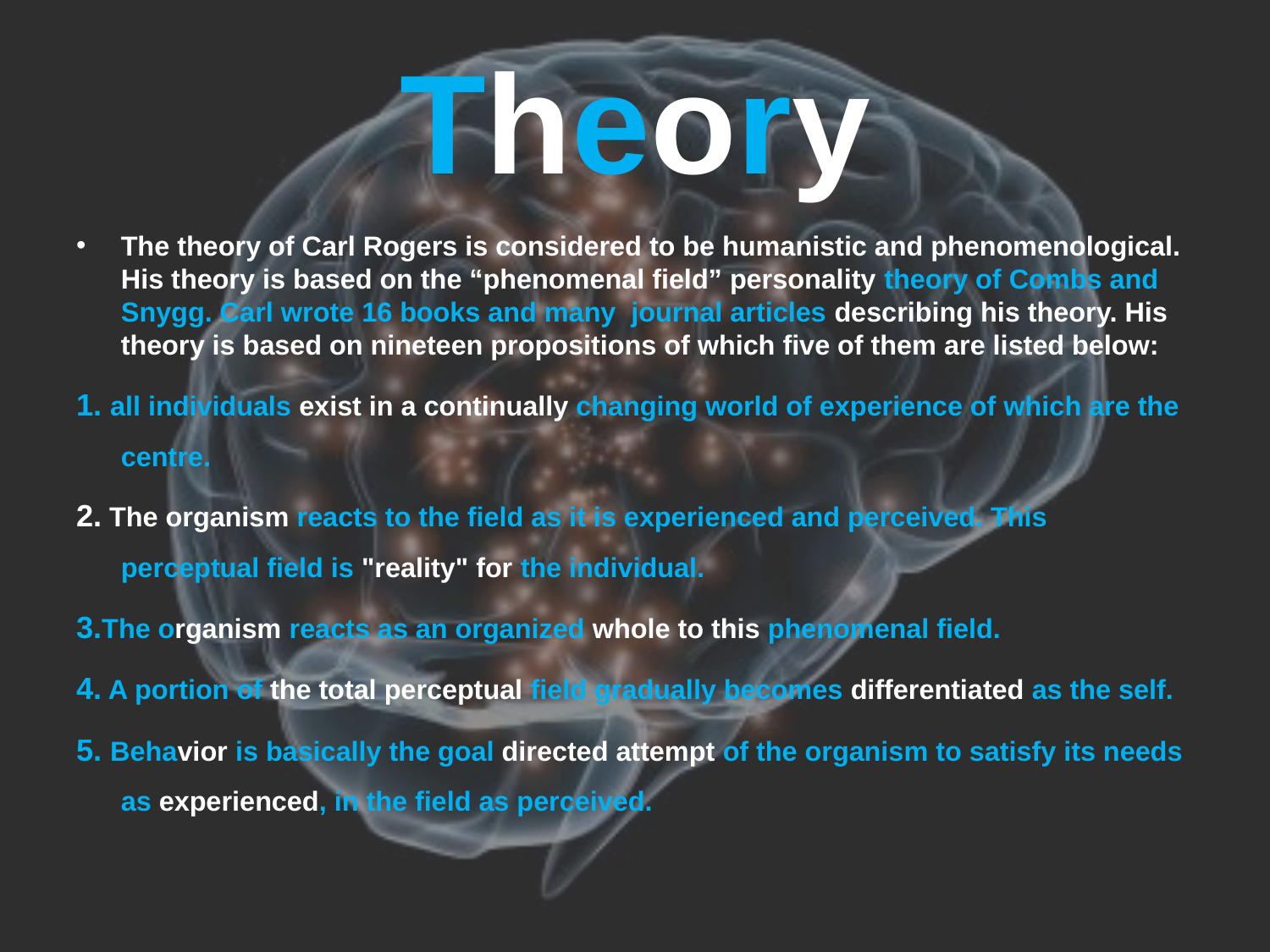

# Theory
The theory of Carl Rogers is considered to be humanistic and phenomenological. His theory is based on the “phenomenal field” personality theory of Combs and Snygg. Carl wrote 16 books and many  journal articles describing his theory. His theory is based on nineteen propositions of which five of them are listed below:
1. all individuals exist in a continually changing world of experience of which are the centre.
2. The organism reacts to the field as it is experienced and perceived. This perceptual field is "reality" for the individual.
3.The organism reacts as an organized whole to this phenomenal field.
4. A portion of the total perceptual field gradually becomes differentiated as the self.
5. Behavior is basically the goal directed attempt of the organism to satisfy its needs as experienced, in the field as perceived.